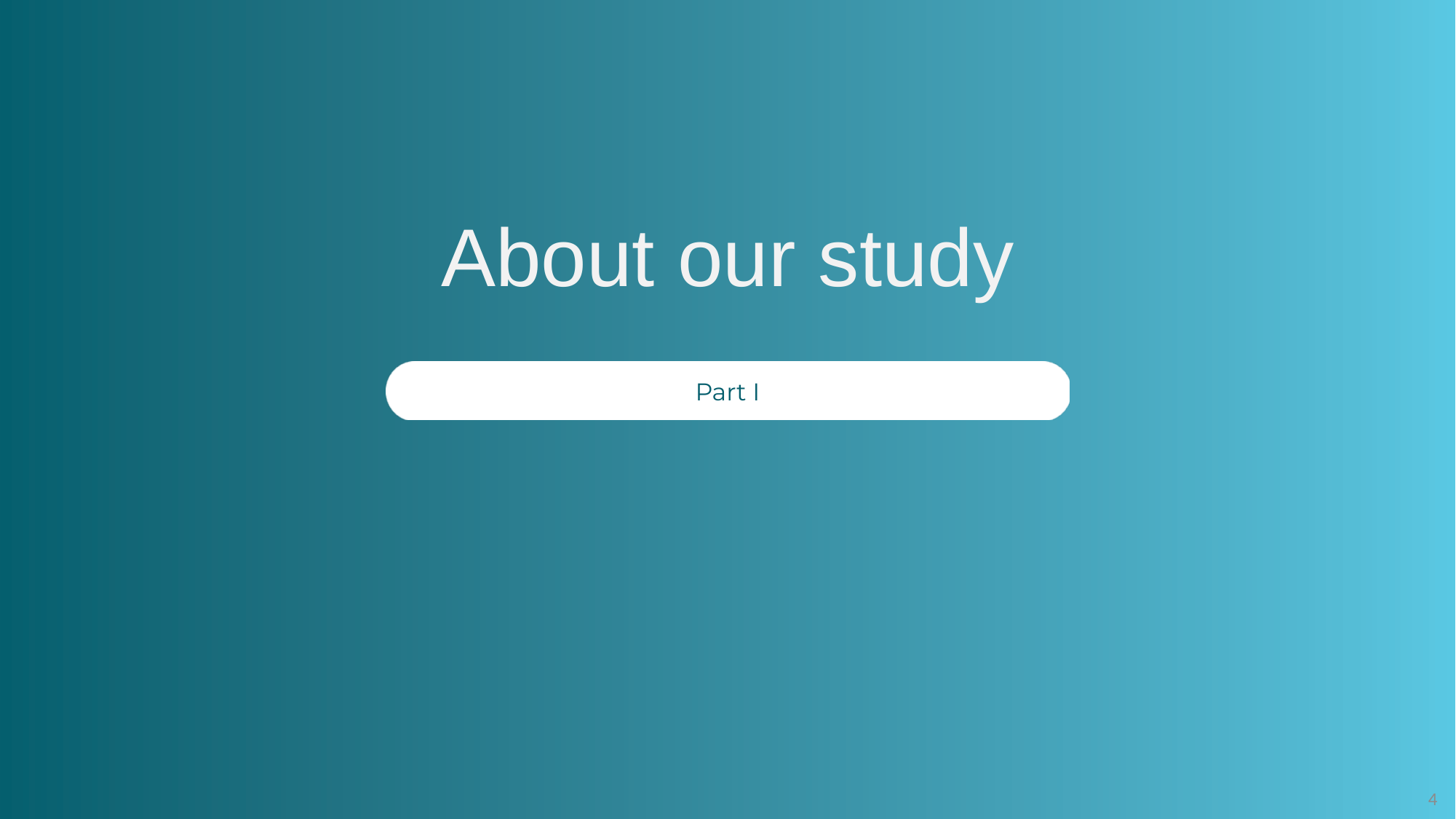

# About our study
Part I
4